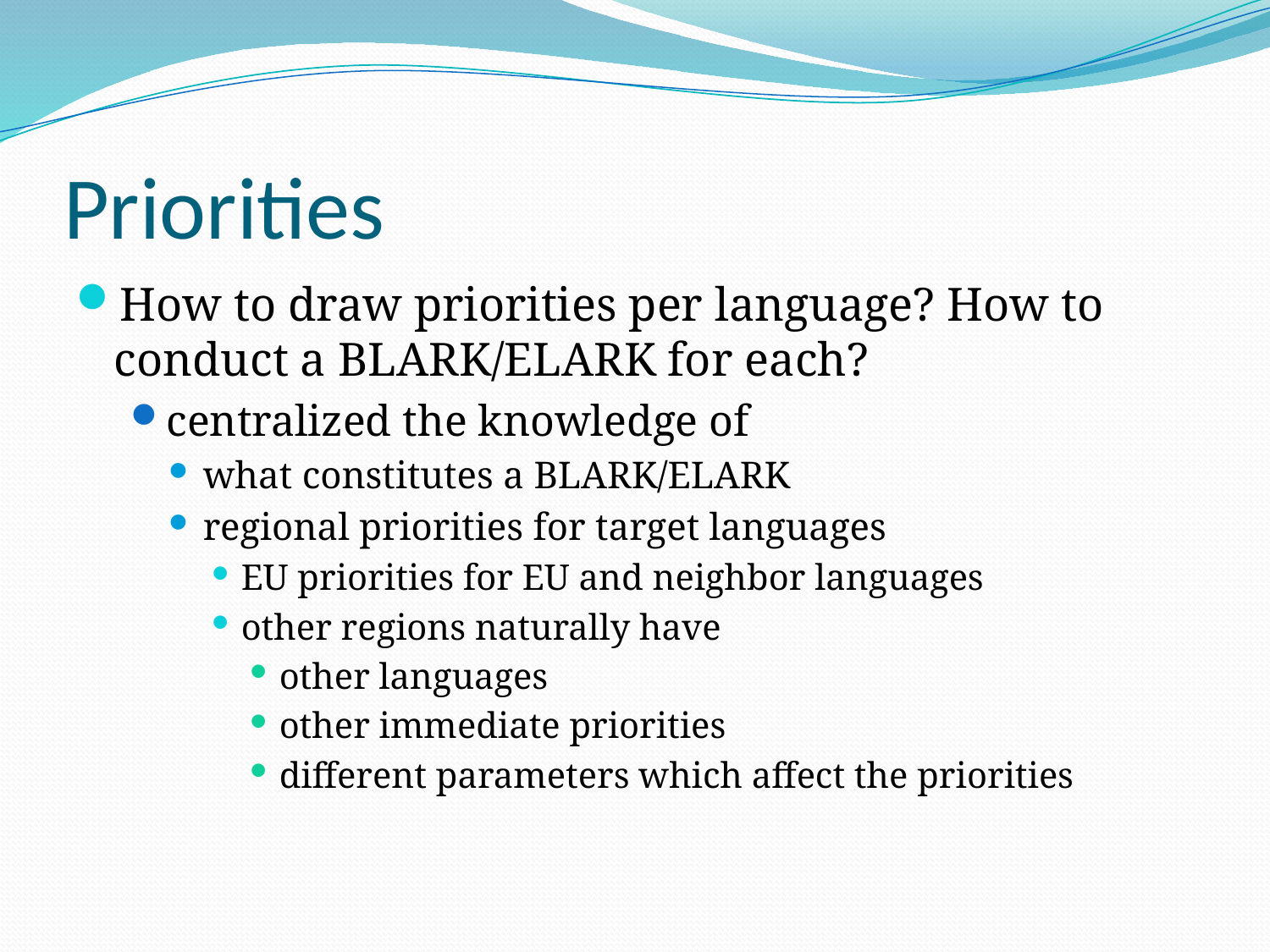

# Priorities
How to draw priorities per language? How to conduct a BLARK/ELARK for each?
centralized the knowledge of
what constitutes a BLARK/ELARK
regional priorities for target languages
EU priorities for EU and neighbor languages
other regions naturally have
other languages
other immediate priorities
different parameters which affect the priorities